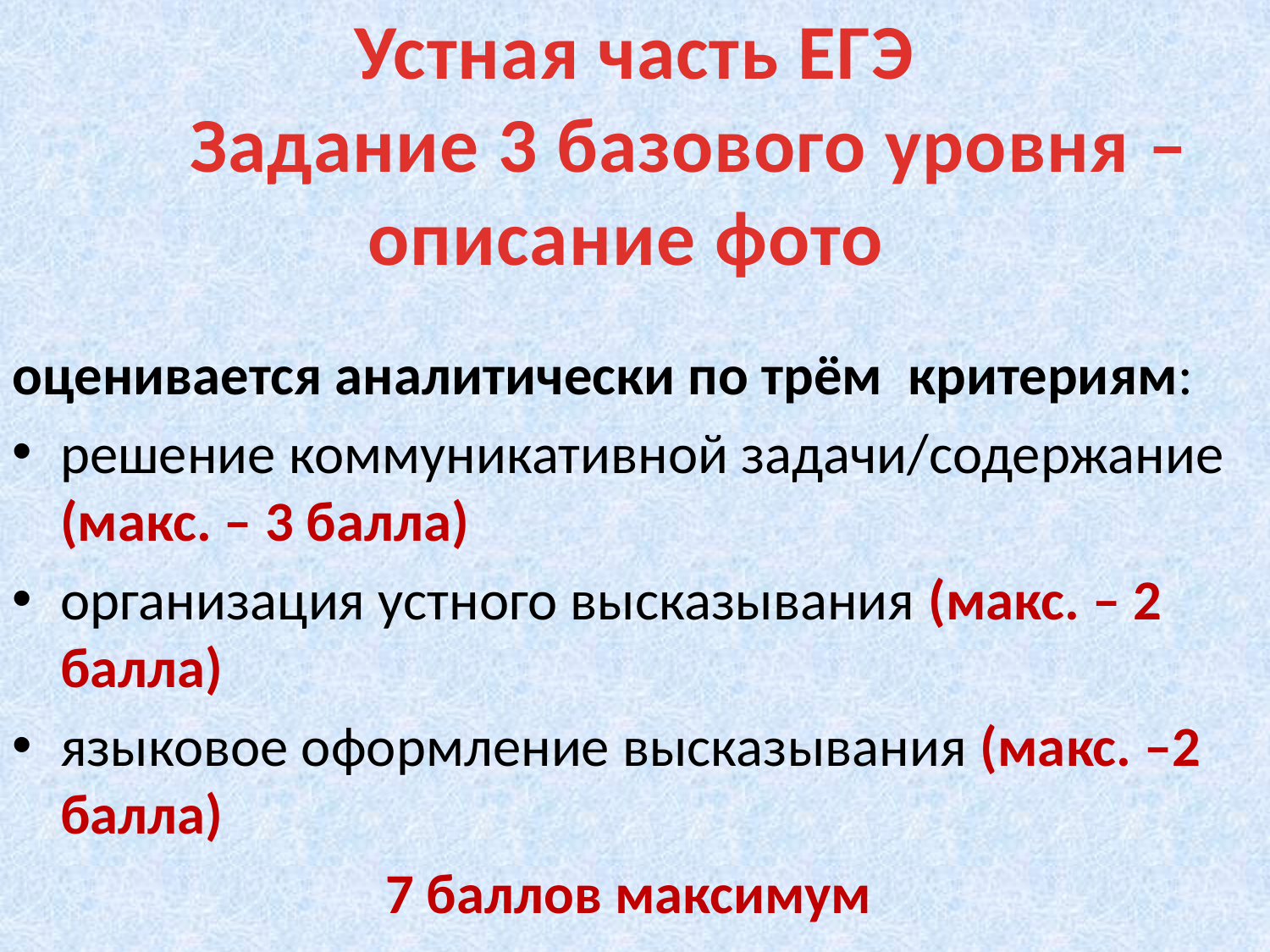

Устная часть ЕГЭ
      Задание 3 базового уровня –
описание фото

оценивается аналитически по трём  критериям:
решение коммуникативной задачи/содержание (макс. – 3 балла)
организация устного высказывания (макс. – 2 балла)
языковое оформление высказывания (макс. –2 балла)
7 баллов максимум